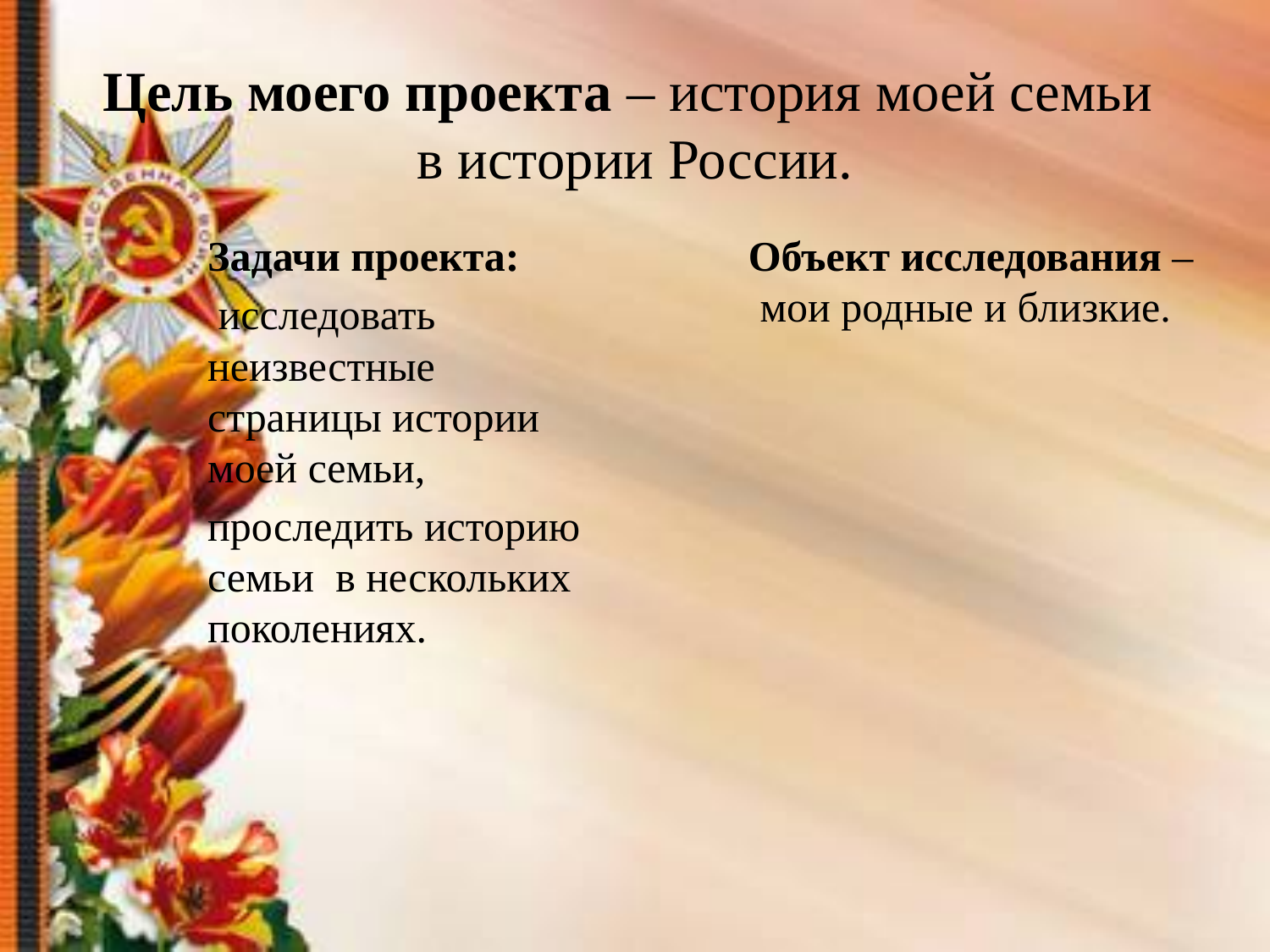

# Цель моего проекта – история моей семьи в истории России.
Задачи проекта:
 исследовать неизвестные страницы истории моей семьи,
проследить историю семьи  в нескольких поколениях.

Объект исследования – мои родные и близкие.